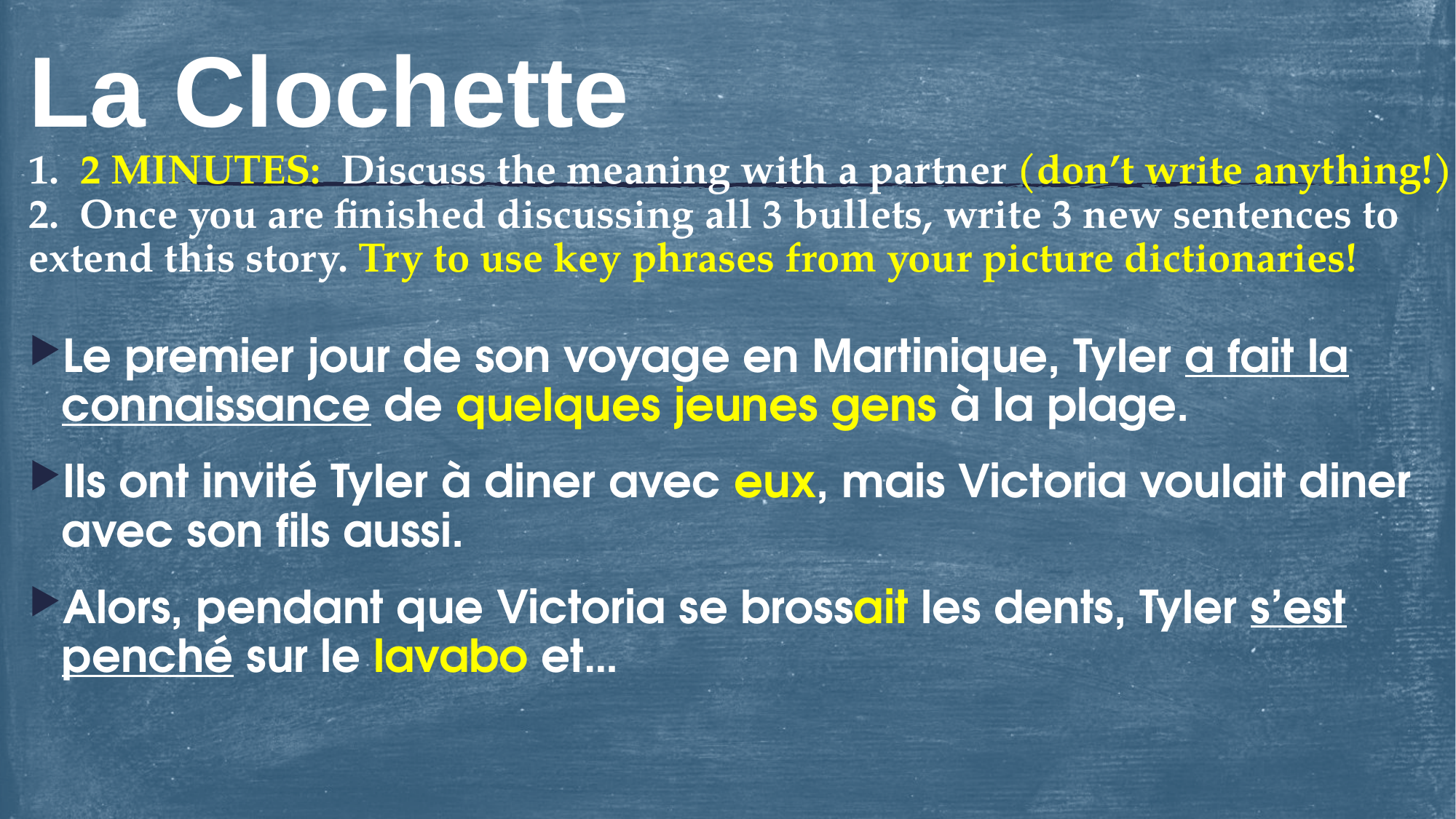

# La Clochette 1.  2 MINUTES:  Discuss the meaning with a partner (don’t write anything!) 2.  Once you are finished discussing all 3 bullets, write 3 new sentences to extend this story. Try to use key phrases from your picture dictionaries!
Le premier jour de son voyage en Martinique, Tyler a fait la connaissance de quelques jeunes gens à la plage.
Ils ont invité Tyler à diner avec eux, mais Victoria voulait diner avec son fils aussi.
Alors, pendant que Victoria se brossait les dents, Tyler s’est penché sur le lavabo et…